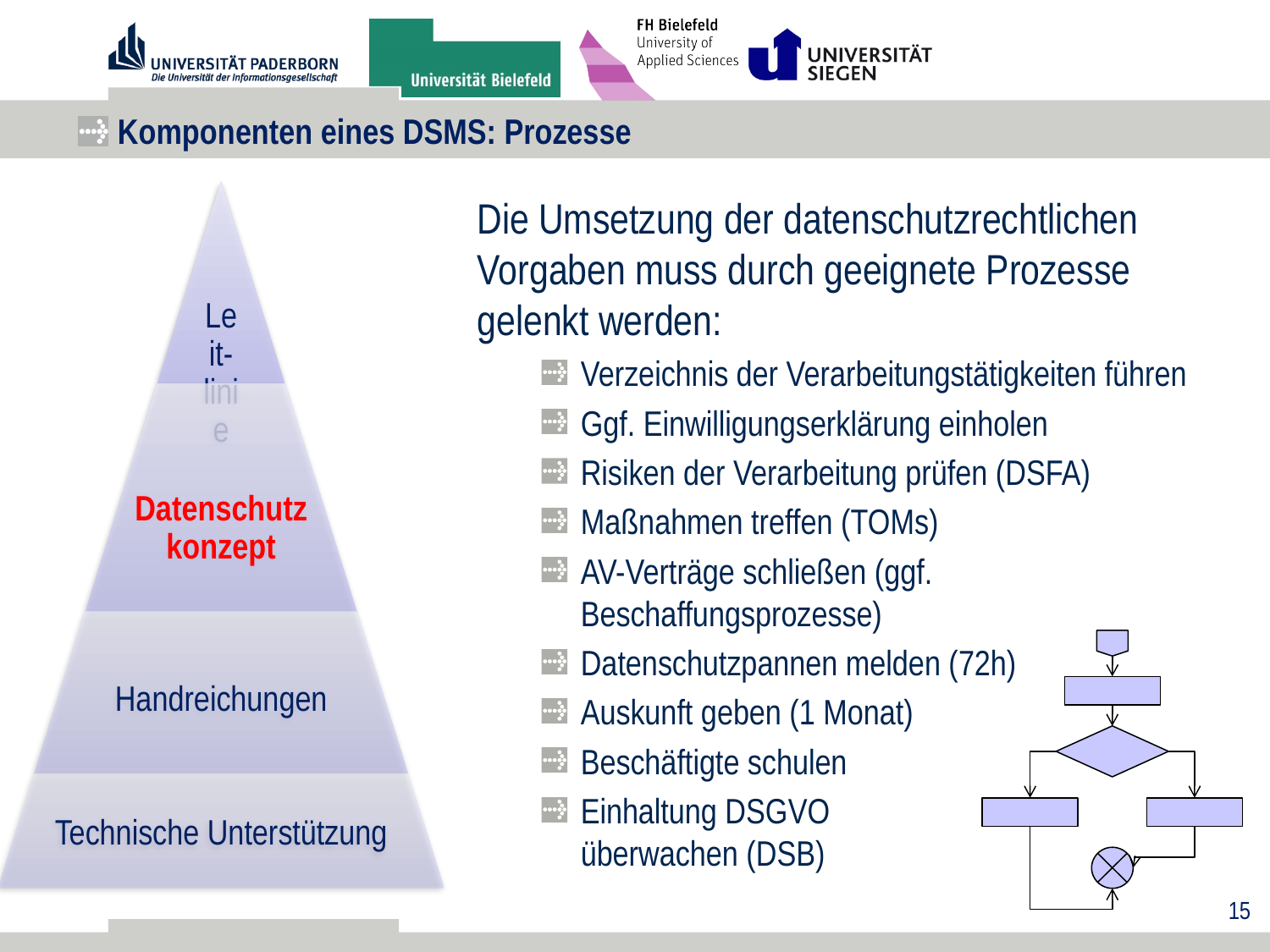

# Komponenten eines DSMS: Prozesse
Leit-
linie

Datenschutzkonzept
Handreichungen
Technische Unterstützung
Die Umsetzung der datenschutzrechtlichen Vorgaben muss durch geeignete Prozesse gelenkt werden:
Verzeichnis der Verarbeitungstätigkeiten führen
Ggf. Einwilligungserklärung einholen
Risiken der Verarbeitung prüfen (DSFA)
Maßnahmen treffen (TOMs)
AV-Verträge schließen (ggf. Beschaffungsprozesse)
Datenschutzpannen melden (72h)
Auskunft geben (1 Monat)
Beschäftigte schulen
Einhaltung DSGVO
überwachen (DSB)

15